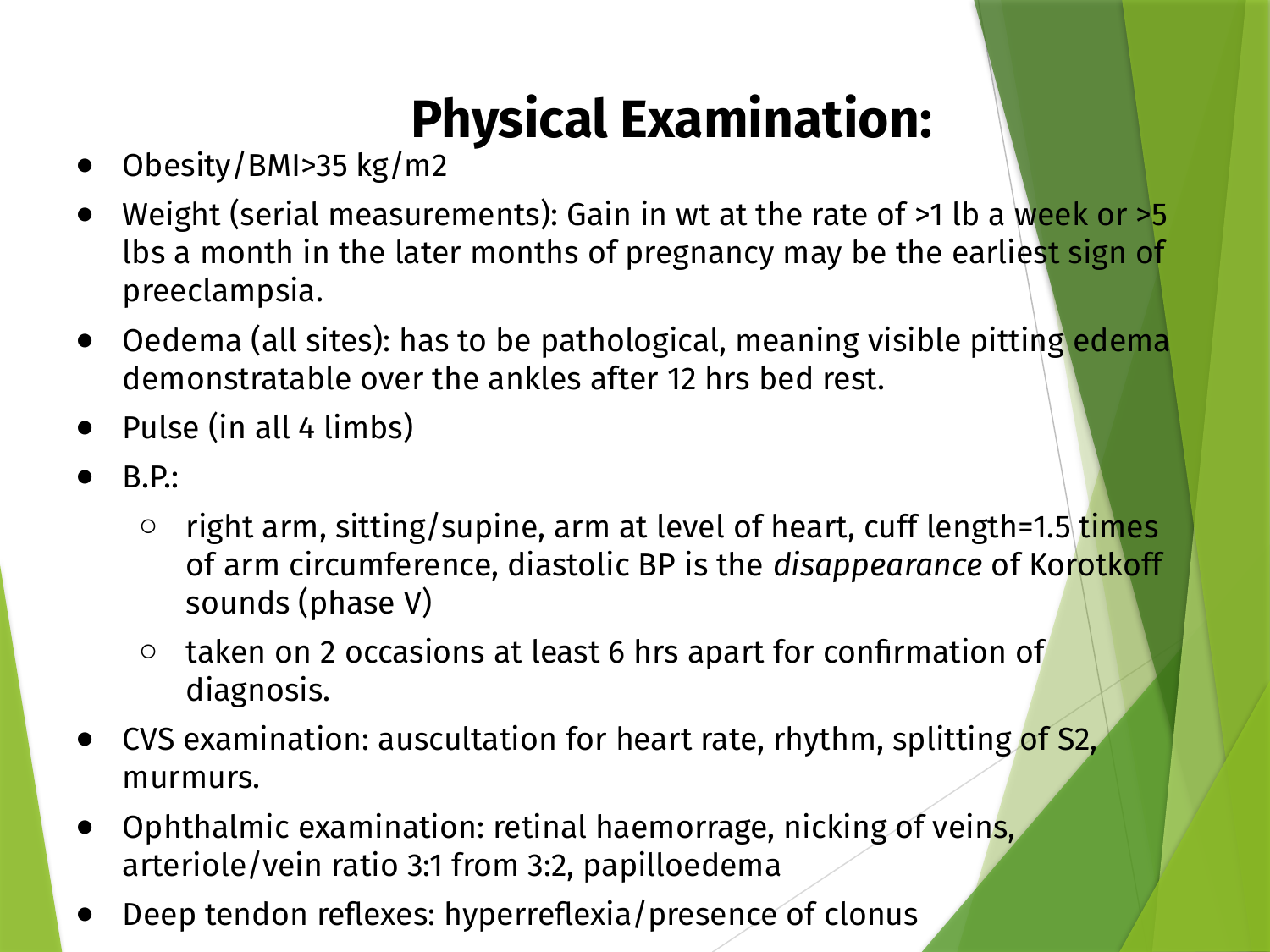

Physical Examination:
Obesity/BMI>35 kg/m2
Weight (serial measurements): Gain in wt at the rate of >1 lb a week or >5 lbs a month in the later months of pregnancy may be the earliest sign of preeclampsia.
Oedema (all sites): has to be pathological, meaning visible pitting edema demonstratable over the ankles after 12 hrs bed rest.
Pulse (in all 4 limbs)
B.P.:
right arm, sitting/supine, arm at level of heart, cuff length=1.5 times of arm circumference, diastolic BP is the disappearance of Korotkoff sounds (phase V)
taken on 2 occasions at least 6 hrs apart for confirmation of diagnosis.
CVS examination: auscultation for heart rate, rhythm, splitting of S2, murmurs.
Ophthalmic examination: retinal haemorrage, nicking of veins, arteriole/vein ratio 3:1 from 3:2, papilloedema
Deep tendon reflexes: hyperreflexia/presence of clonus